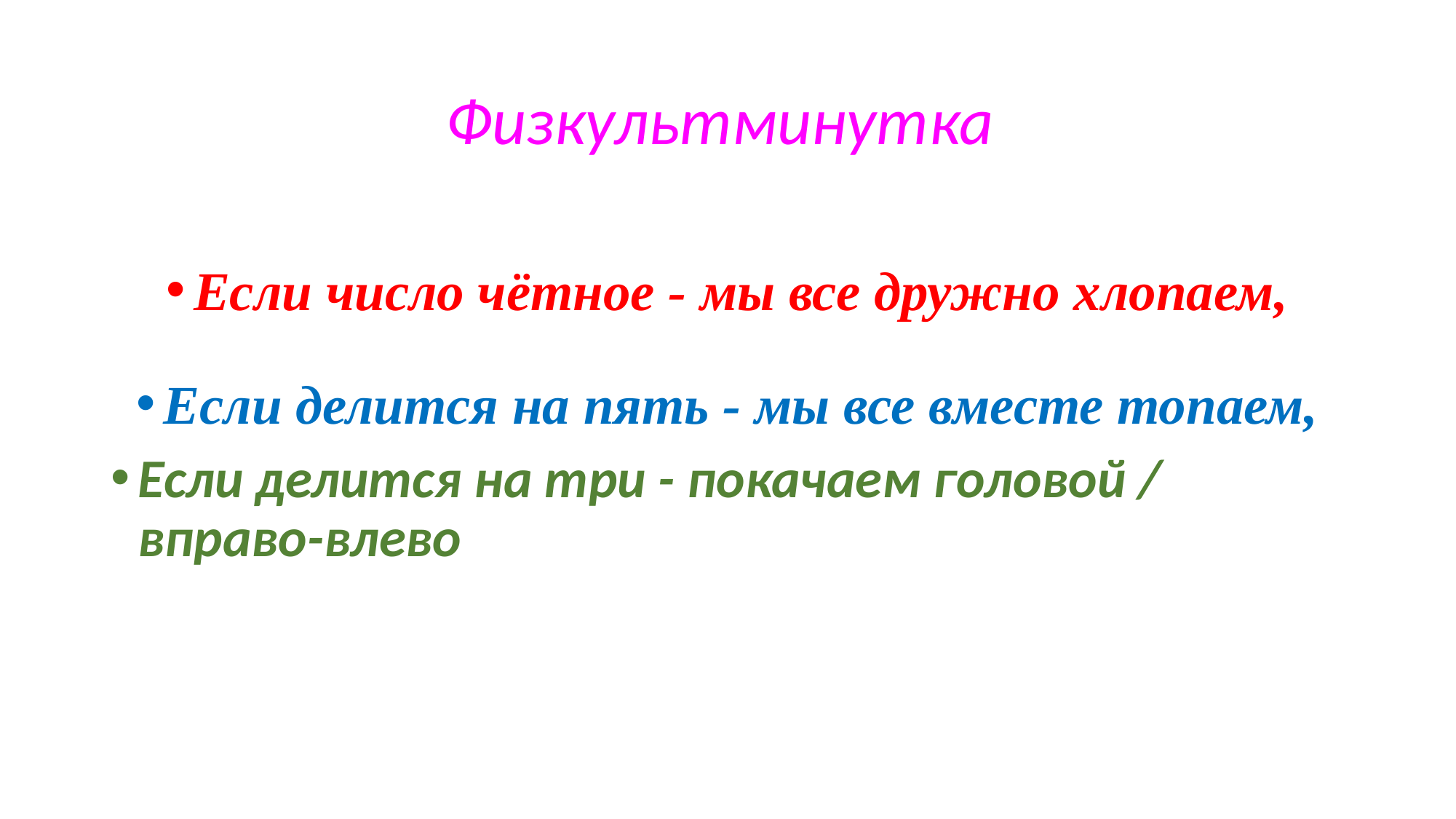

# Физкультминутка
Если число чётное - мы все дружно хлопаем,
Если делится на пять - мы все вместе топаем,
Если делится на три - покачаем головой / вправо-влево